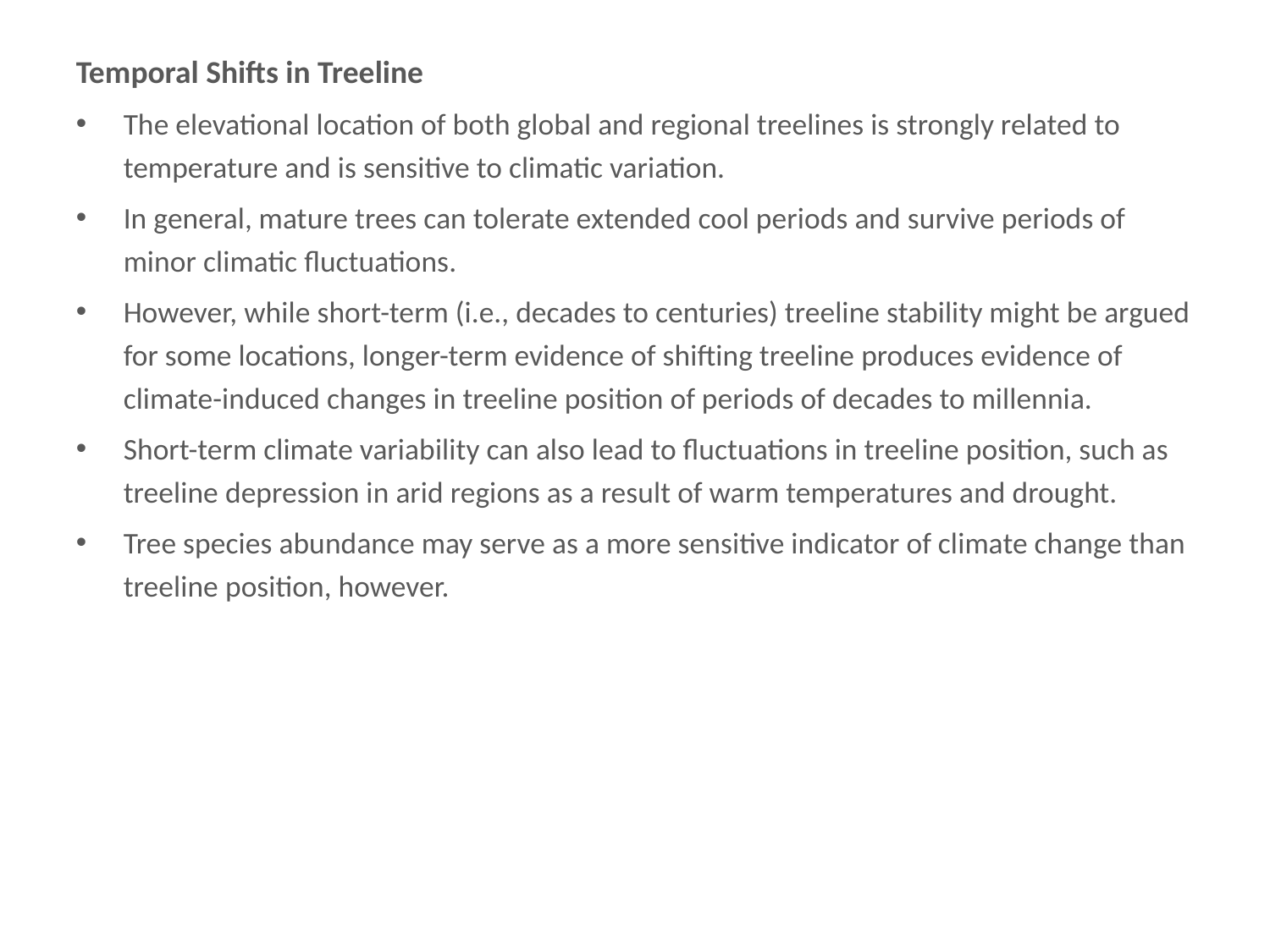

# Temporal Shifts in Treeline
Temporal Shifts in Treeline
The elevational location of both global and regional treelines is strongly related to temperature and is sensitive to climatic variation.
In general, mature trees can tolerate extended cool periods and survive periods of minor climatic fluctuations.
However, while short-term (i.e., decades to centuries) treeline stability might be argued for some locations, longer-term evidence of shifting treeline produces evidence of climate-induced changes in treeline position of periods of decades to millennia.
Short-term climate variability can also lead to fluctuations in treeline position, such as treeline depression in arid regions as a result of warm temperatures and drought.
Tree species abundance may serve as a more sensitive indicator of climate change than treeline position, however.